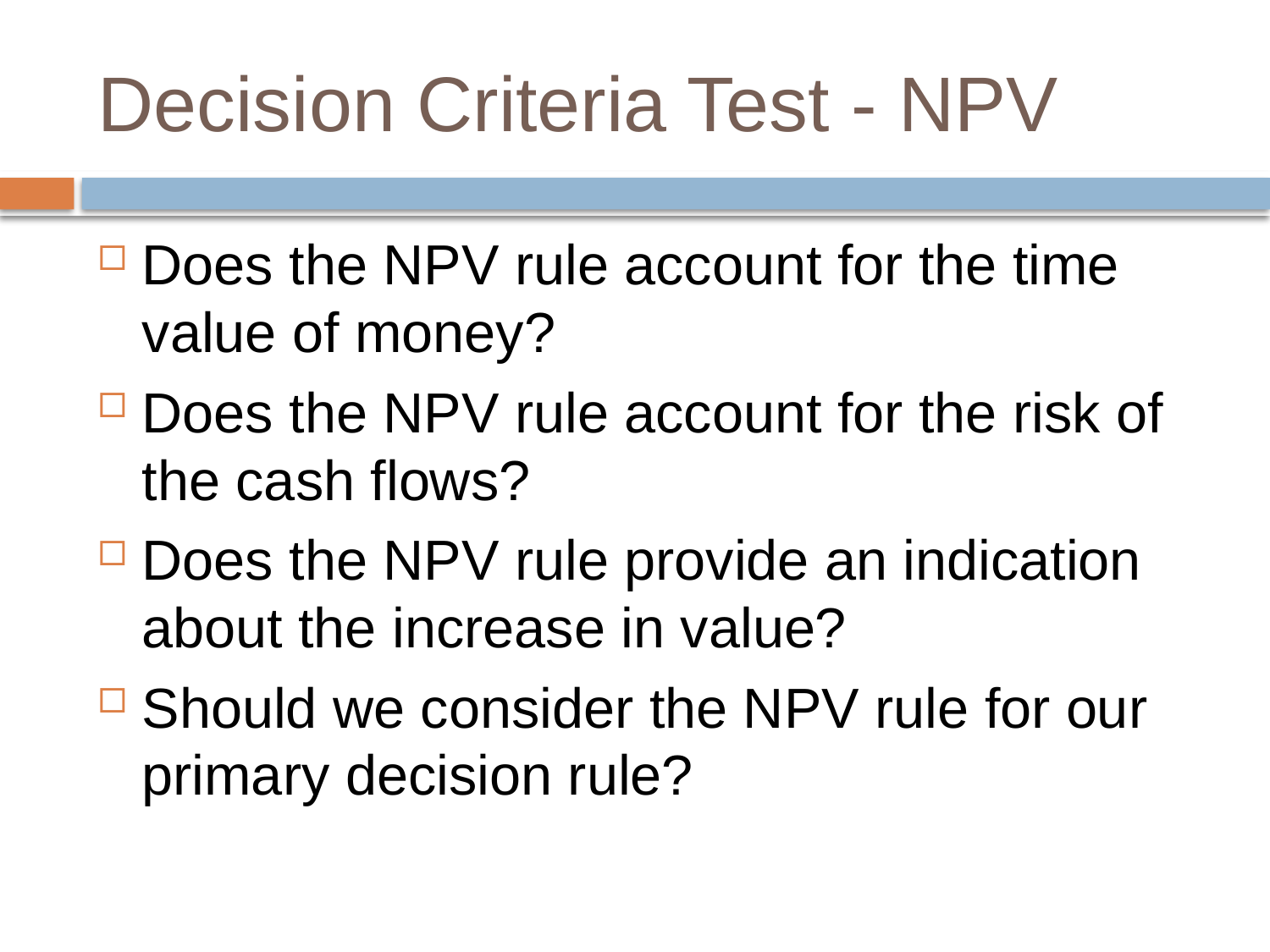

# Decision Criteria Test - NPV
Does the NPV rule account for the time value of money?
Does the NPV rule account for the risk of the cash flows?
Does the NPV rule provide an indication about the increase in value?
Should we consider the NPV rule for our primary decision rule?